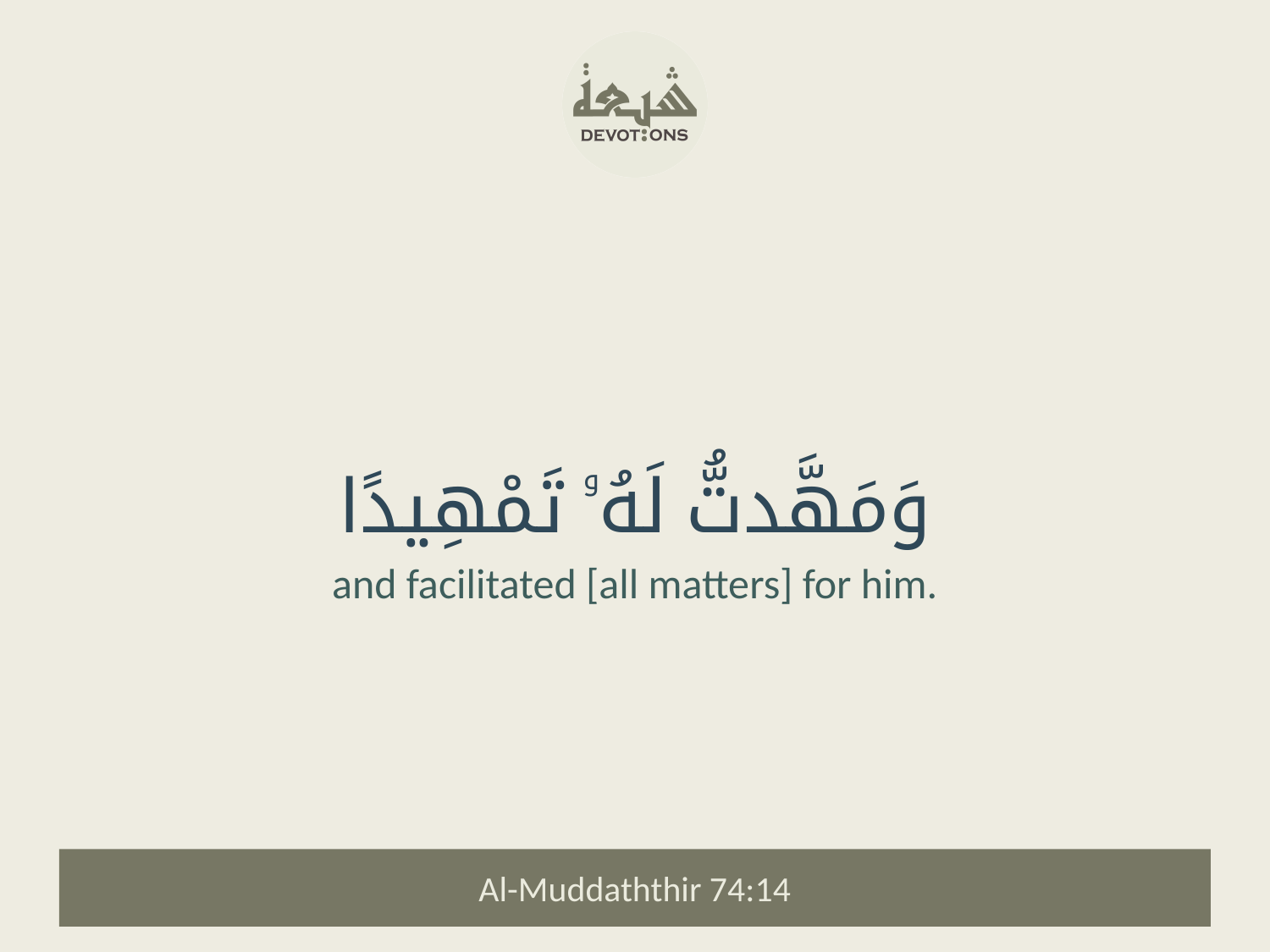

وَمَهَّدتُّ لَهُۥ تَمْهِيدًا
and facilitated [all matters] for him.
Al-Muddaththir 74:14